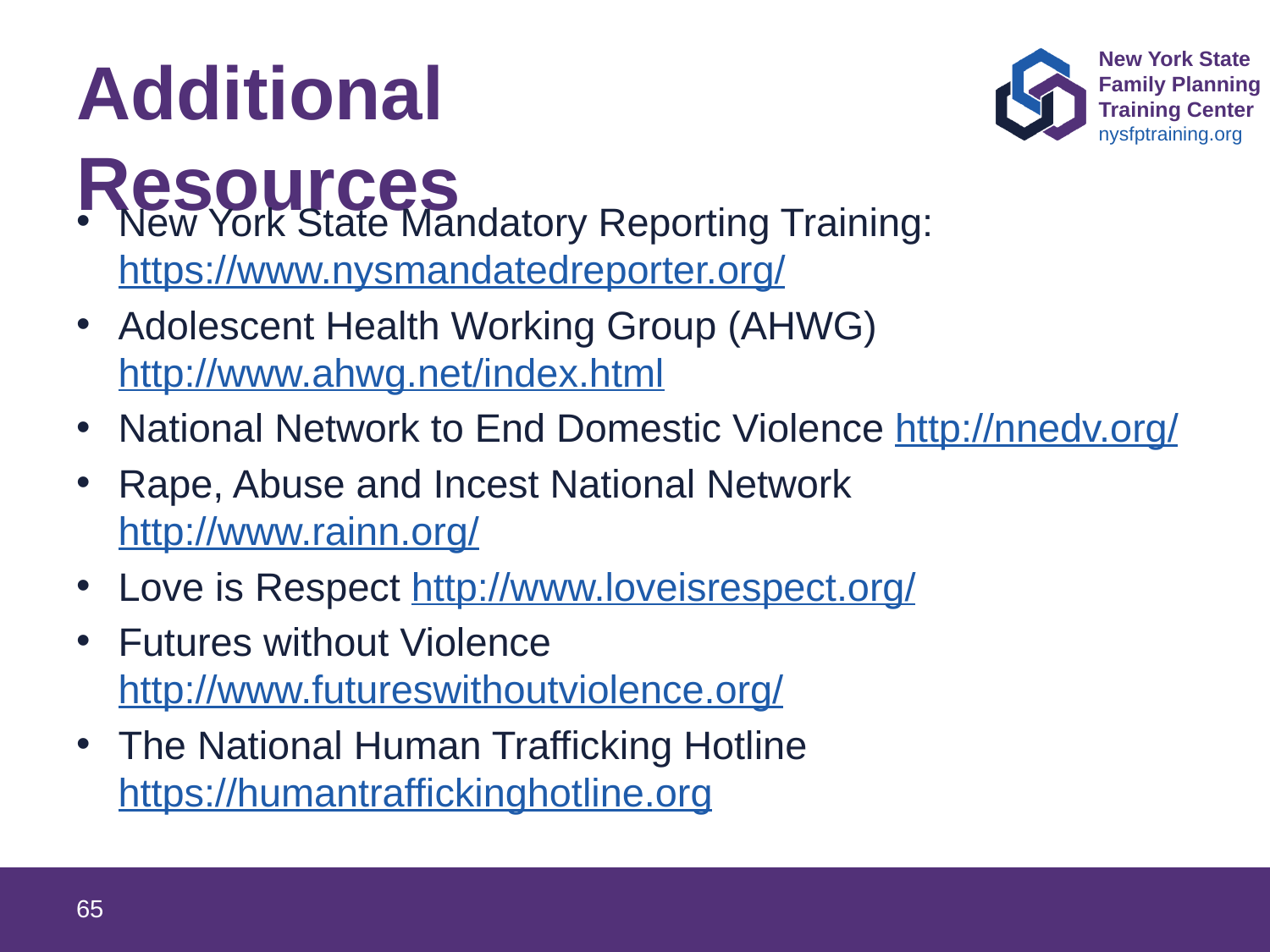

# Additional Resources
New York State Mandatory Reporting Training: https://www.nysmandatedreporter.org/
Adolescent Health Working Group (AHWG) http://www.ahwg.net/index.html
National Network to End Domestic Violence http://nnedv.org/
Rape, Abuse and Incest National Network http://www.rainn.org/
Love is Respect http://www.loveisrespect.org/
Futures without Violence http://www.futureswithoutviolence.org/
The National Human Trafficking Hotline https://humantraffickinghotline.org
65